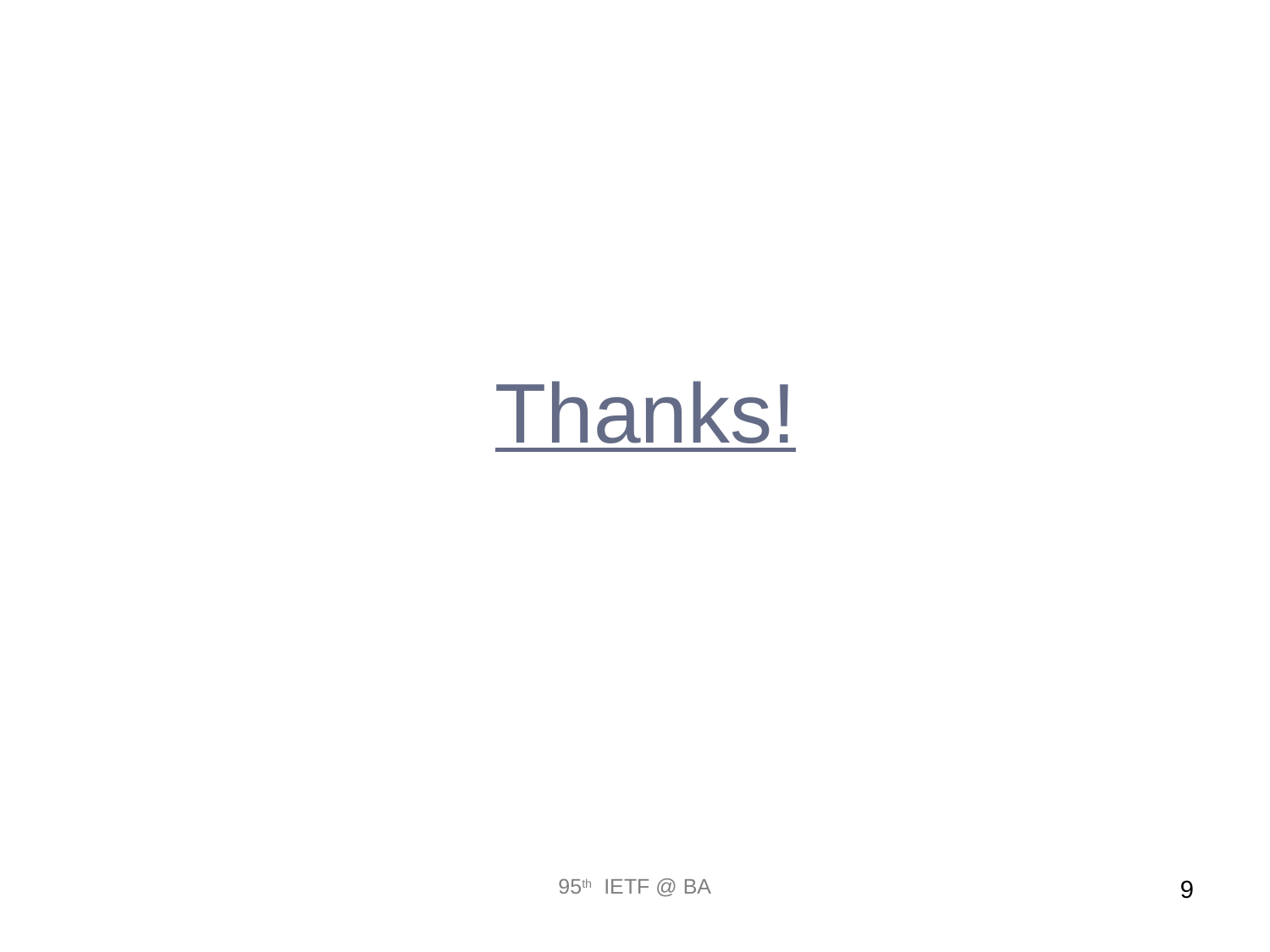

# Thanks!
95th  IETF @ BA
9